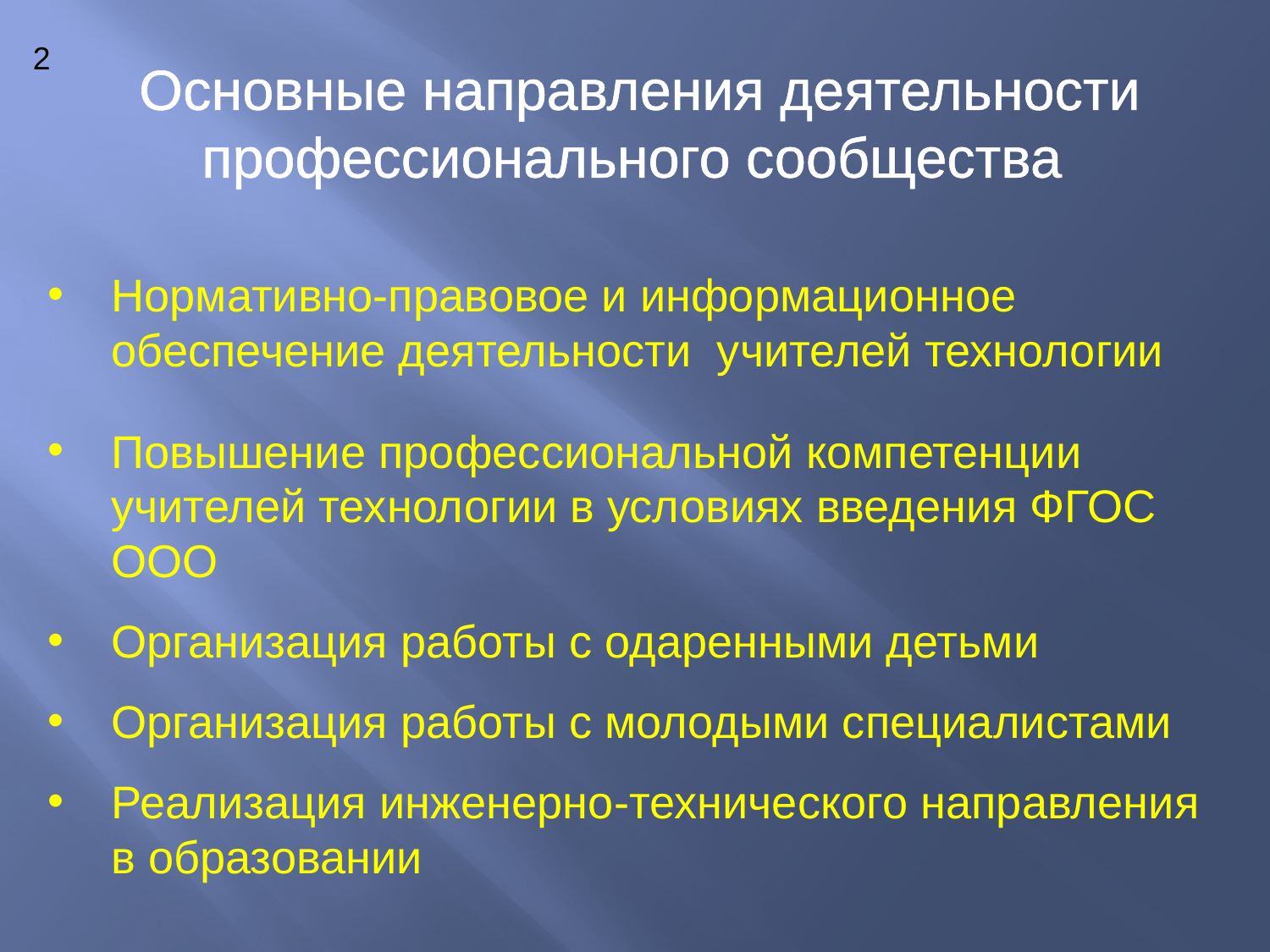

2
# Основные направления деятельности профессионального сообщества
Нормативно-правовое и информационное обеспечение деятельности  учителей технологии

Повышение профессиональной компетенции     учителей технологии в условиях введения ФГОС ООО

Организация работы с одаренными детьми

Организация работы с молодыми специалистами

Реализация инженерно-технического направления
     в образовании